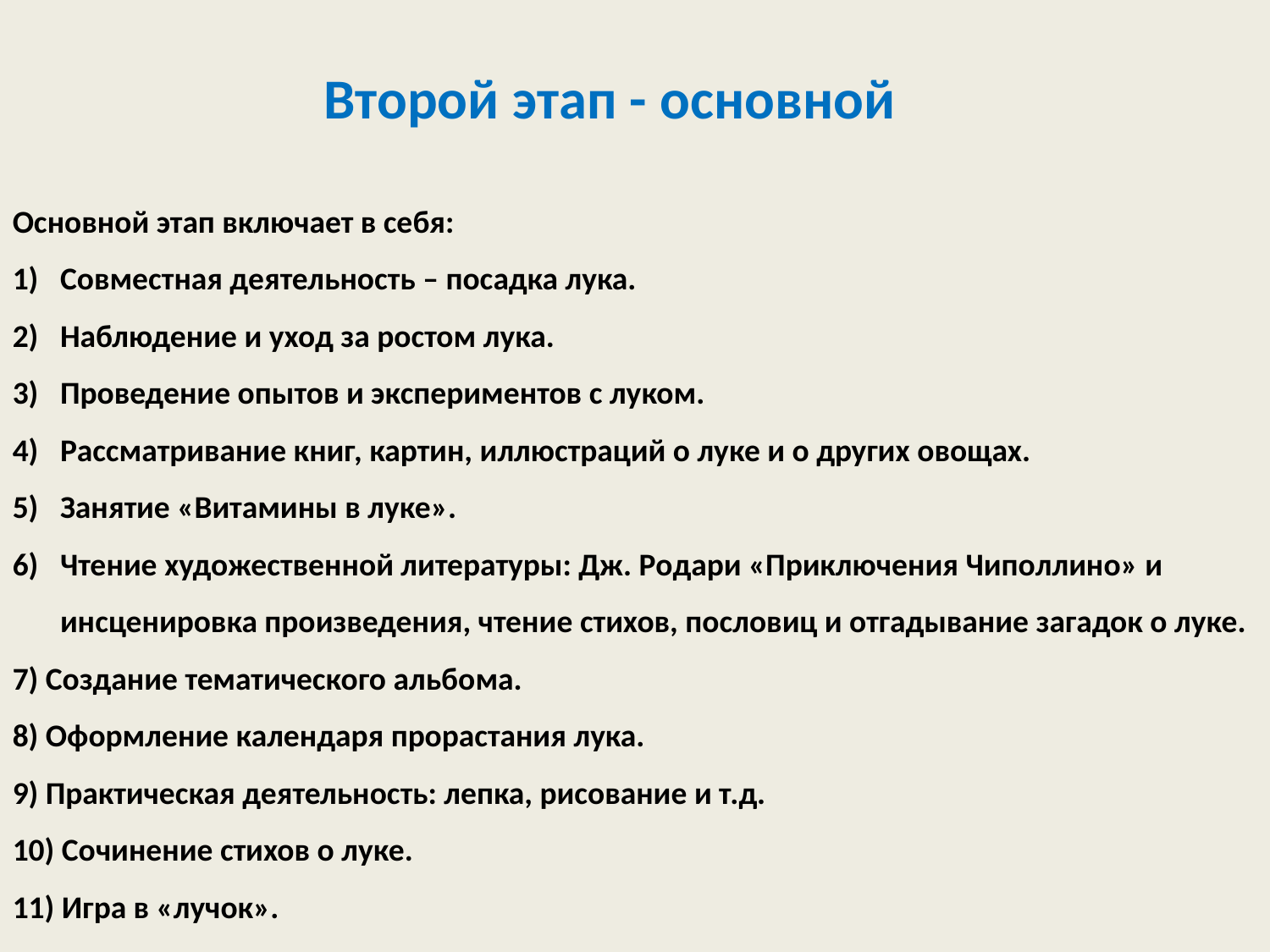

Второй этап - основной
Основной этап включает в себя:
Совместная деятельность – посадка лука.
Наблюдение и уход за ростом лука.
Проведение опытов и экспериментов с луком.
Рассматривание книг, картин, иллюстраций о луке и о других овощах.
Занятие «Витамины в луке».
Чтение художественной литературы: Дж. Родари «Приключения Чиполлино» и инсценировка произведения, чтение стихов, пословиц и отгадывание загадок о луке.
7) Создание тематического альбома.
8) Оформление календаря прорастания лука.
9) Практическая деятельность: лепка, рисование и т.д.
10) Сочинение стихов о луке.
11) Игра в «лучок».